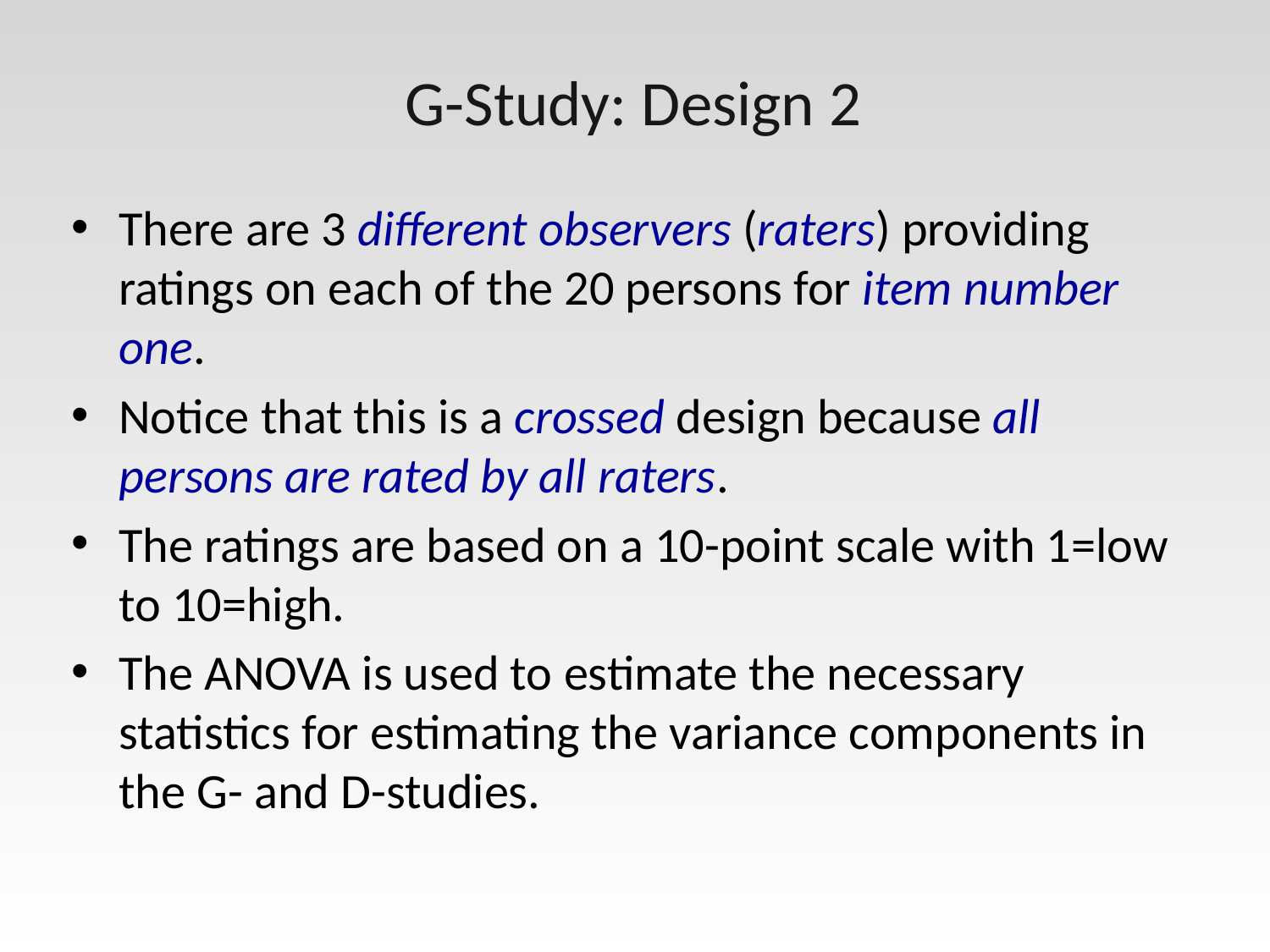

# G-Study: Design 2
There are 3 different observers (raters) providing ratings on each of the 20 persons for item number one.
Notice that this is a crossed design because all persons are rated by all raters.
The ratings are based on a 10-point scale with 1=low to 10=high.
The ANOVA is used to estimate the necessary statistics for estimating the variance components in the G- and D-studies.